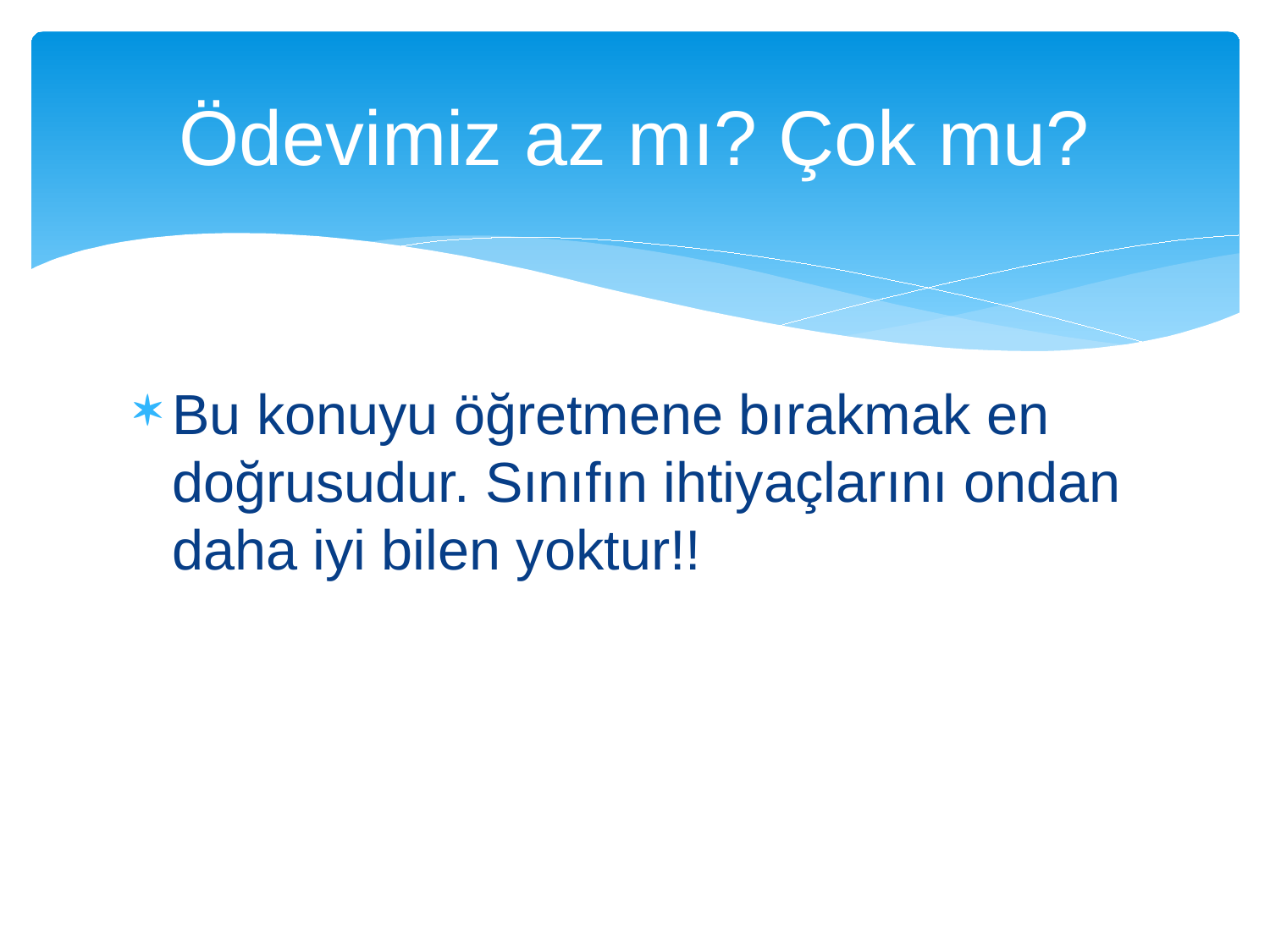

# Ödevimiz az mı? Çok mu?
Bu konuyu öğretmene bırakmak en doğrusudur. Sınıfın ihtiyaçlarını ondan daha iyi bilen yoktur!!